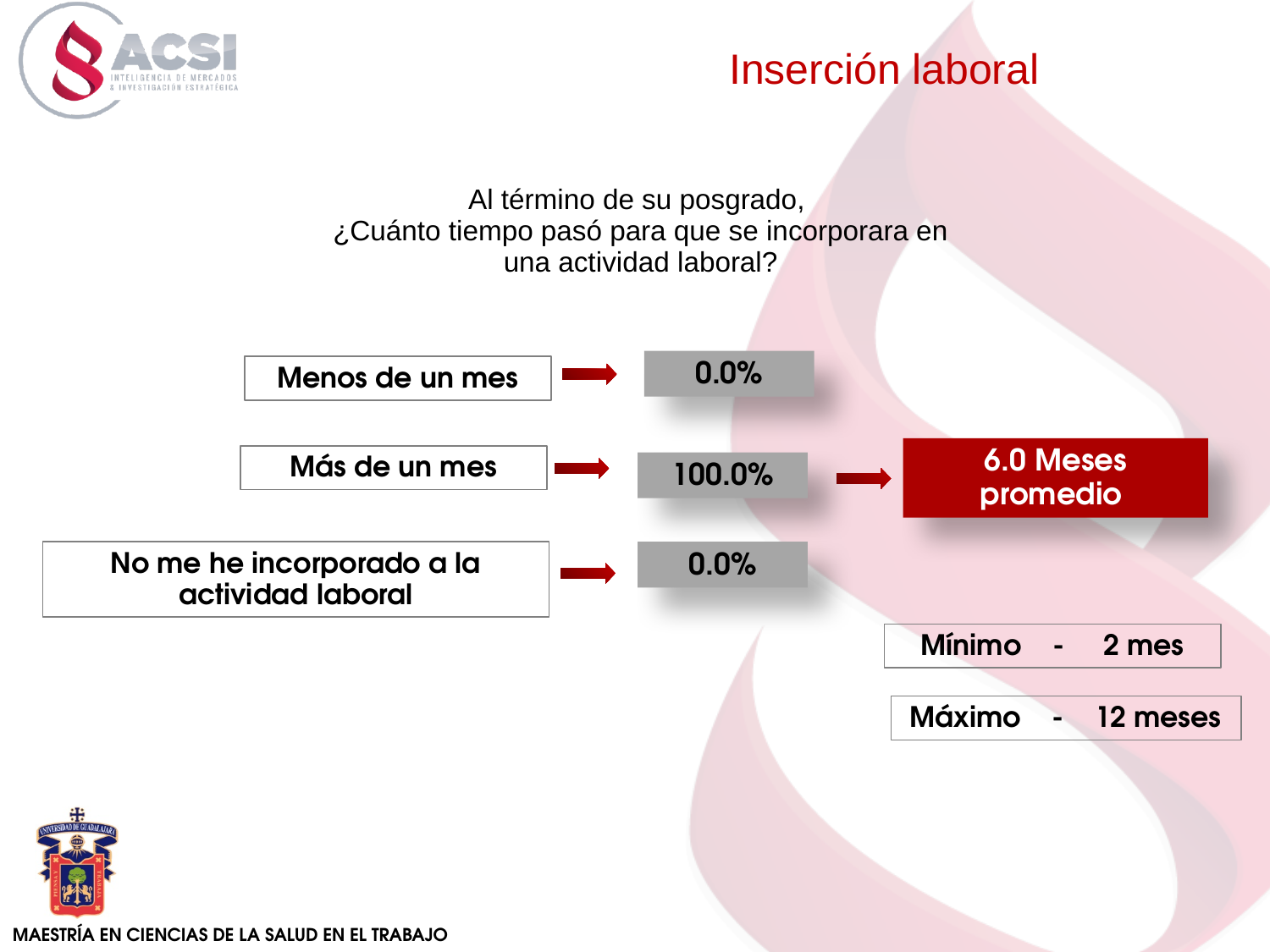

Inserción laboral
Al término de su posgrado,
¿Cuánto tiempo pasó para que se incorporara en una actividad laboral?
0.0%
Menos de un mes

6.0 Meses promedio
Más de un mes
100.0%

No me he incorporado a la actividad laboral
0.0%

Mínimo    -     2 mes
Máximo    -    12 meses